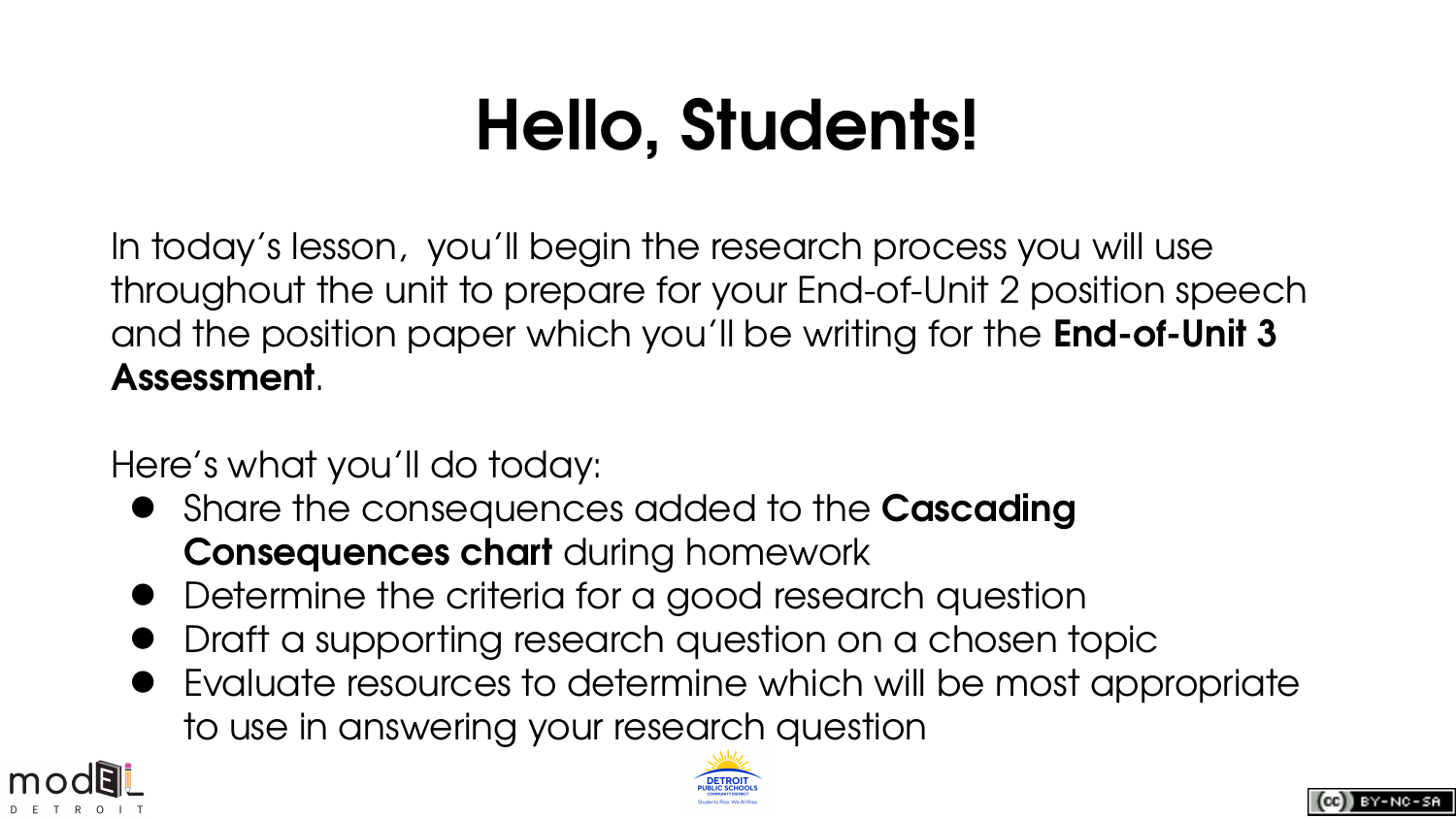

# Hello, Students!
In today’s lesson,  you’ll begin the research process you will use throughout the unit to prepare for your End-of-Unit 2 position speech and the position paper which you’ll be writing for the End-of-Unit 3 Assessment.

Here’s what you’ll do today:
Share the consequences added to the Cascading Consequences chart during homework
Determine the criteria for a good research question
Draft a supporting research question on a chosen topic
Evaluate resources to determine which will be most appropriate to use in answering your research question